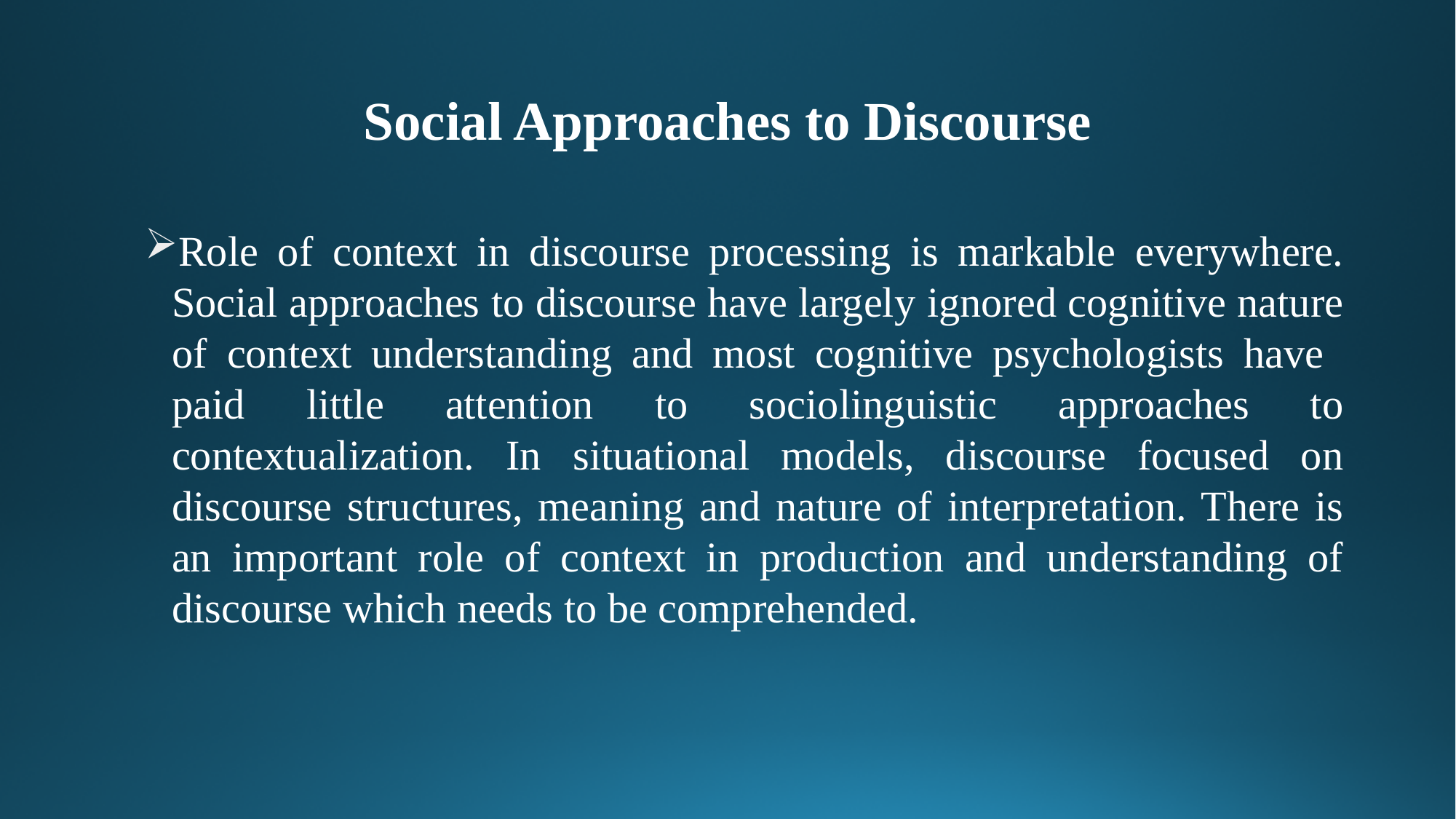

# Social Approaches to Discourse
Role of context in discourse processing is markable everywhere. Social approaches to discourse have largely ignored cognitive nature of context understanding and most cognitive psychologists have  paid little attention to sociolinguistic approaches to contextualization. In situational models, discourse focused on discourse structures, meaning and nature of interpretation. There is an important role of context in production and understanding of discourse which needs to be comprehended.